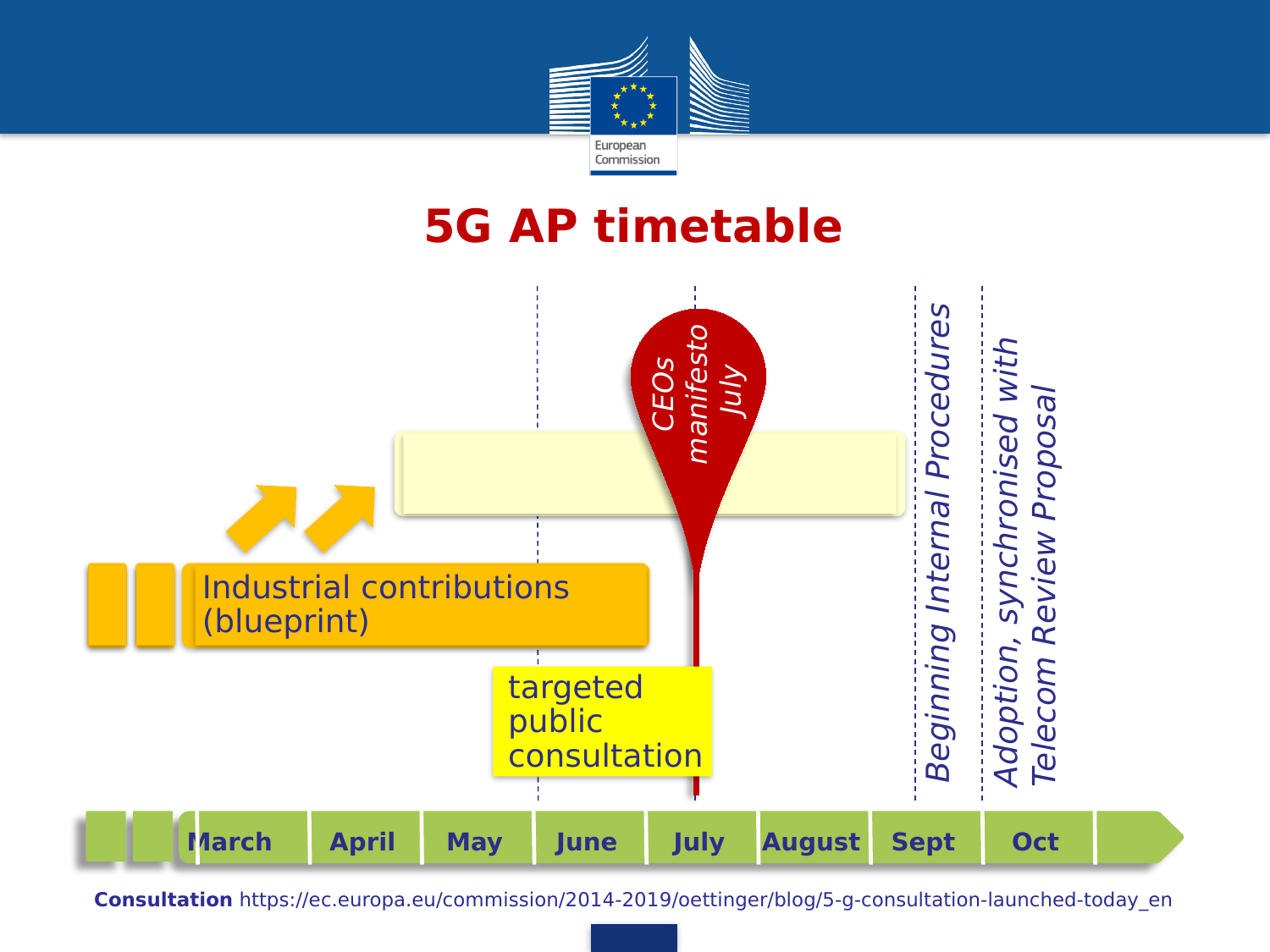

5G AP timetable

CEOs manifesto
 July
EC Proposal
5G Action Plan

Adoption, synchronised with Telecom Review Proposal

Beginning Internal Procedures

Industrial contributions (blueprint)
targeted public consultation

March
April
May
June
July
August
Sept
Oct
Consultation https://ec.europa.eu/commission/2014-2019/oettinger/blog/5-g-consultation-launched-today_en